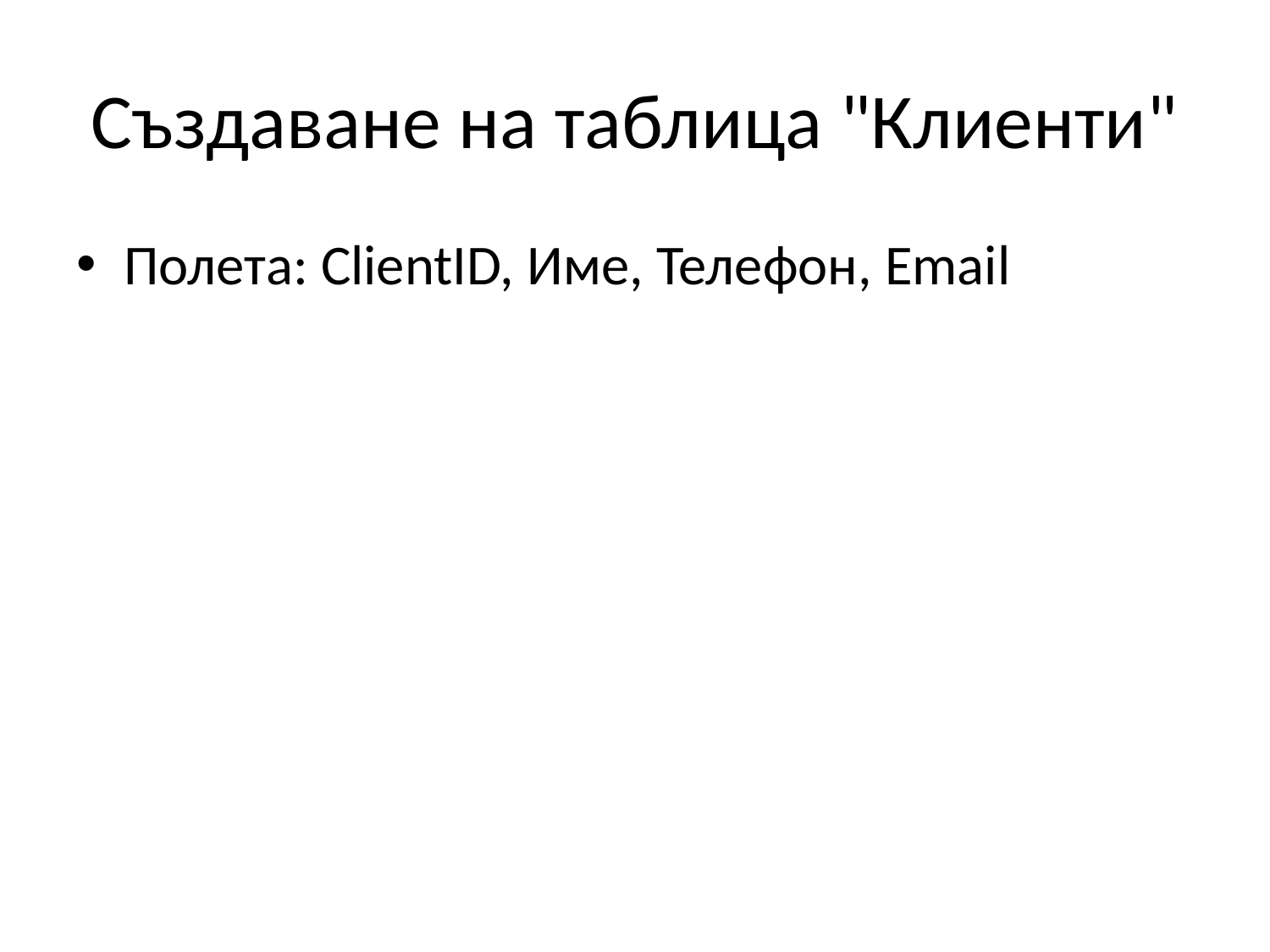

# Създаване на таблица "Клиенти"
Полета: ClientID, Име, Телефон, Email